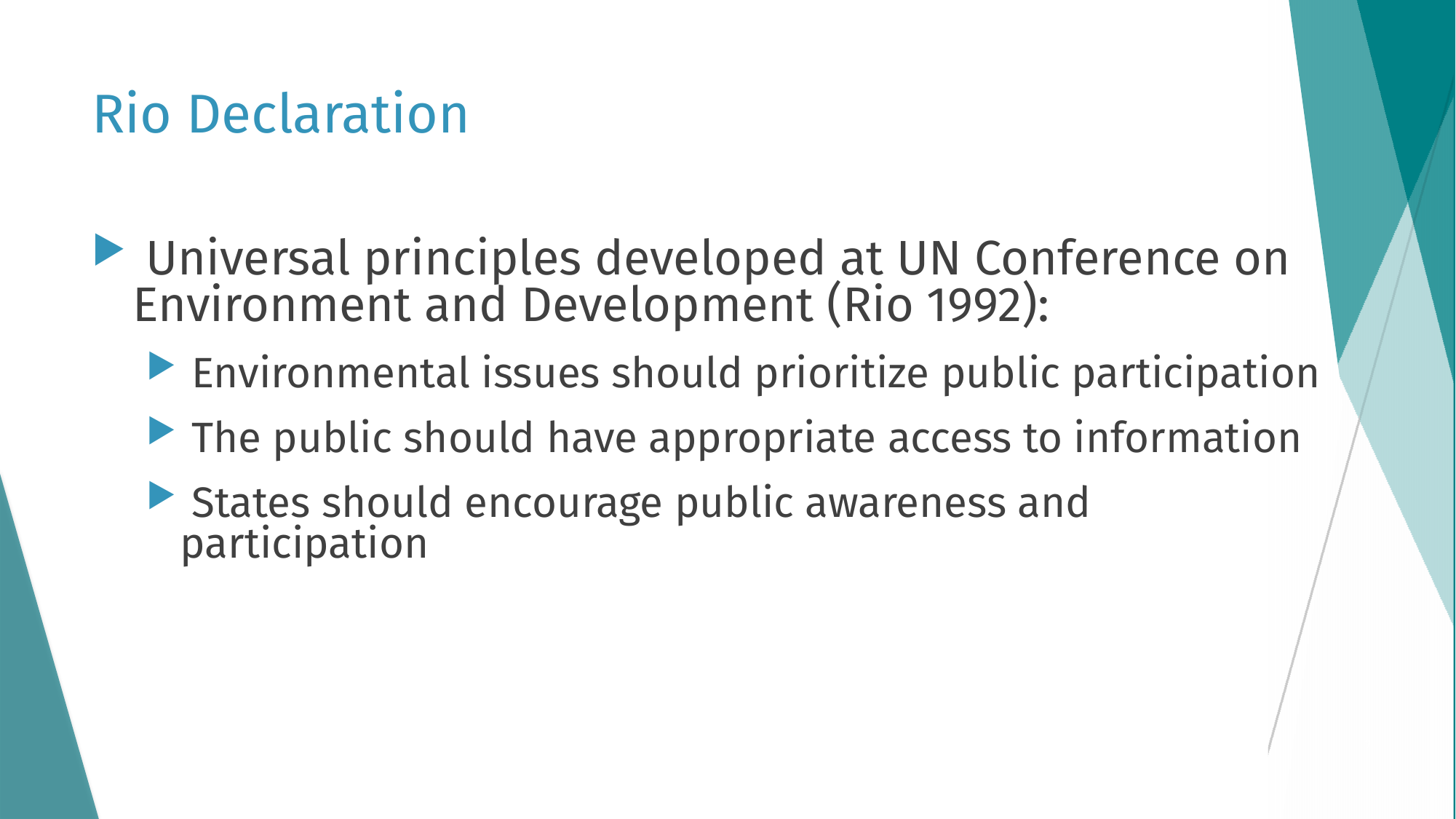

# Rio Declaration
 Universal principles developed at UN Conference on Environment and Development (Rio 1992):
 Environmental issues should prioritize public participation
 The public should have appropriate access to information
 States should encourage public awareness and participation
7